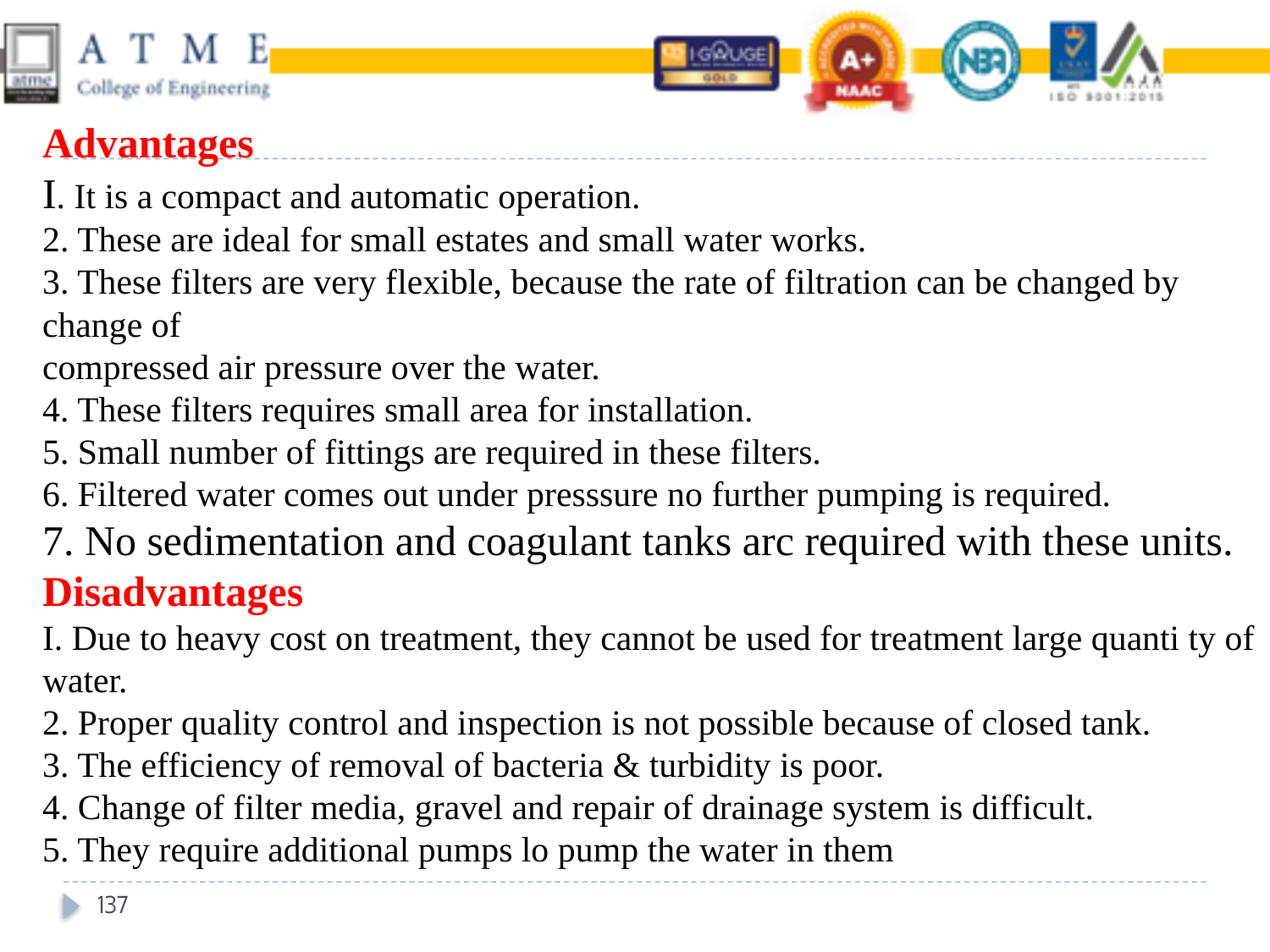

Advantages
I. It is a compact and automatic operation.
2. These are ideal for small estates and small water works.
3. These filters are very flexible, because the rate of filtration can be changed by change of
compressed air pressure over the water.
4. These filters requires small area for installation.
5. Small number of fittings are required in these filters.
6. Filtered water comes out under presssure no further pumping is required.
7. No sedimentation and coagulant tanks arc required with these units.
Disadvantages
I. Due to heavy cost on treatment, they cannot be used for treatment large quanti ty of water.
2. Proper quality control and inspection is not possible because of closed tank.
3. The efficiency of removal of bacteria & turbidity is poor.
4. Change of filter media, gravel and repair of drainage system is difficult.
5. They require additional pumps lo pump the water in them
137